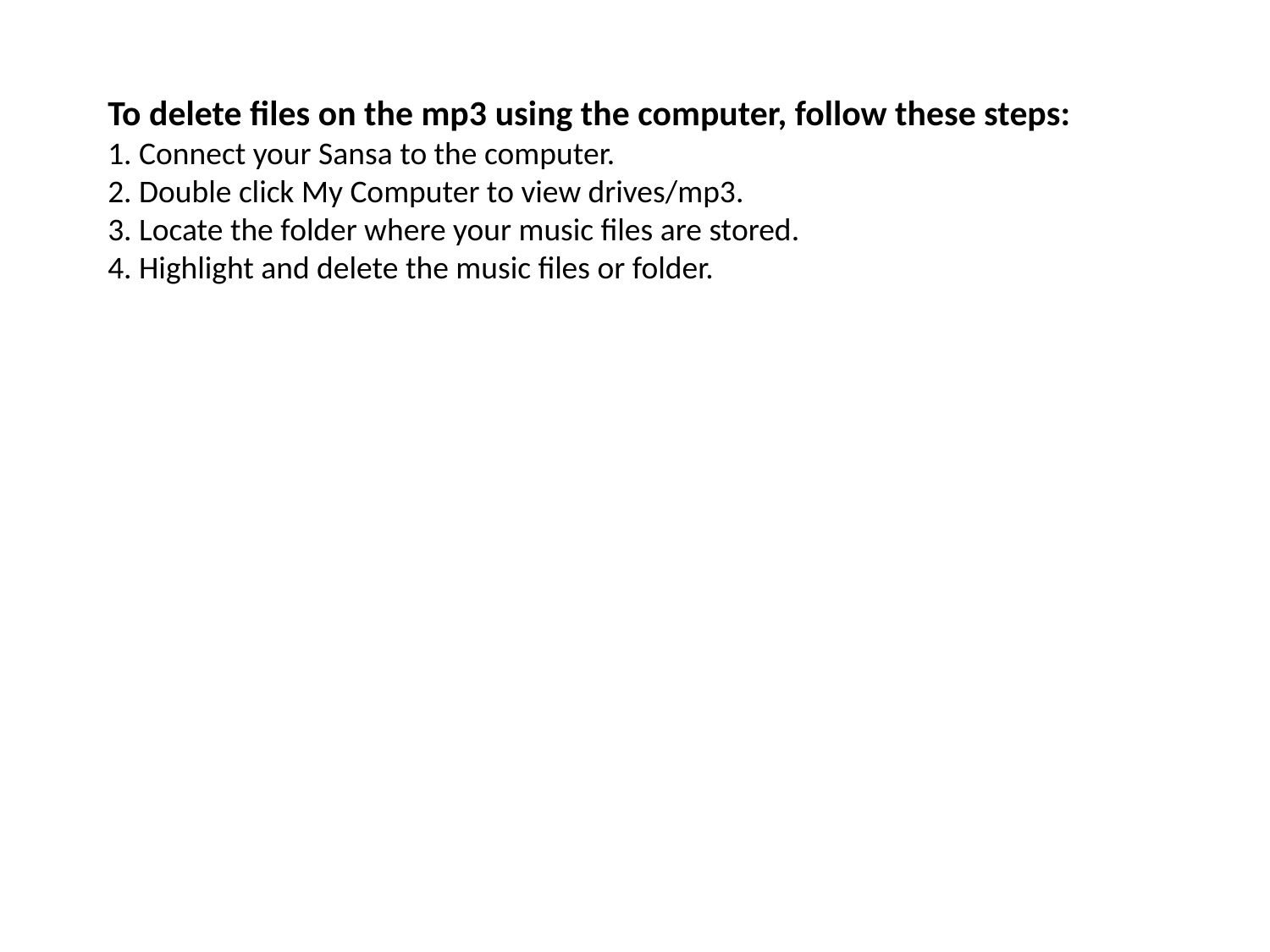

To delete files on the mp3 using the computer, follow these steps:
1. Connect your Sansa to the computer.
2. Double click My Computer to view drives/mp3.
3. Locate the folder where your music files are stored.
4. Highlight and delete the music files or folder.